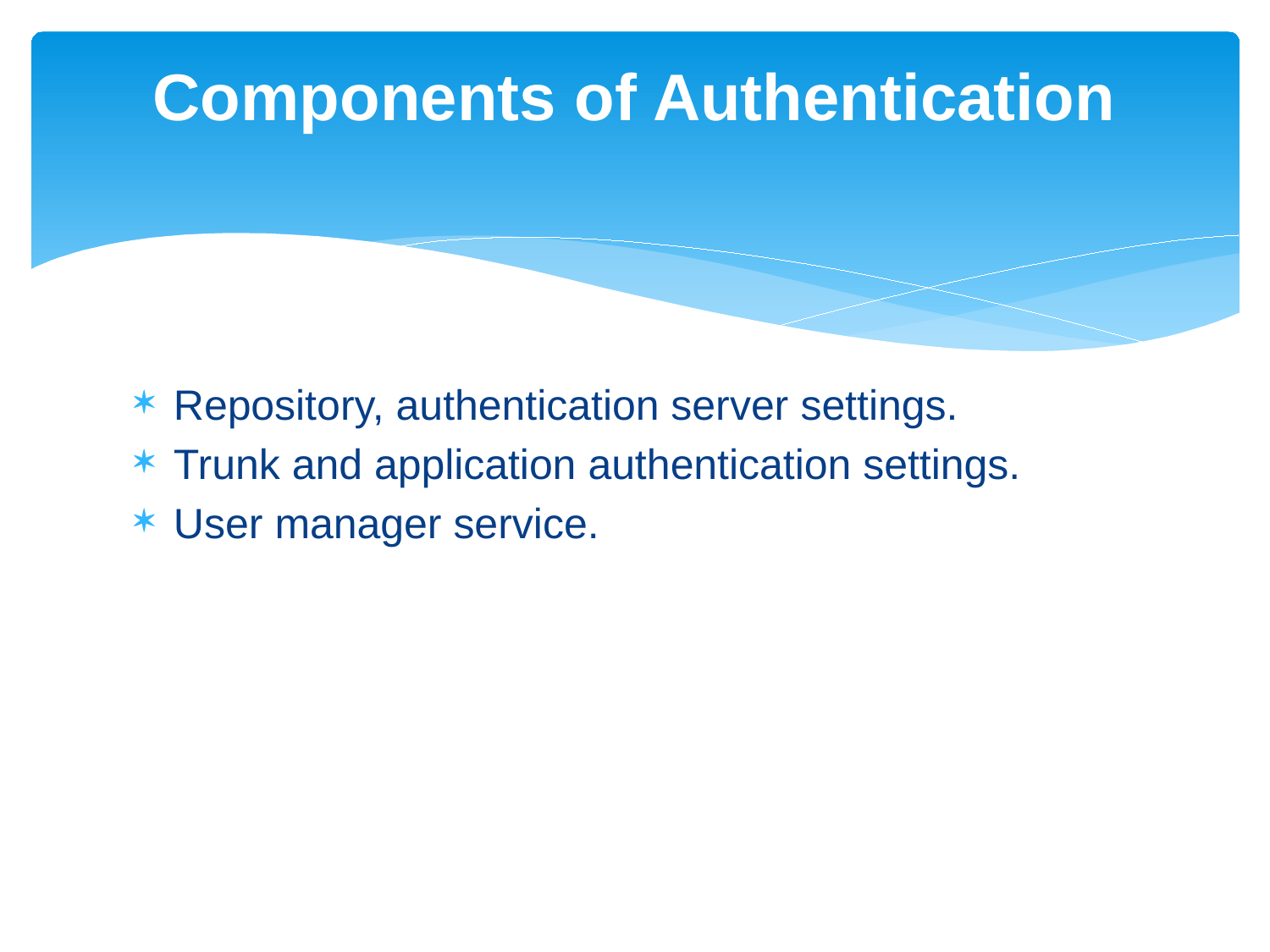

# Components of Authentication
Repository, authentication server settings.
Trunk and application authentication settings.
User manager service.